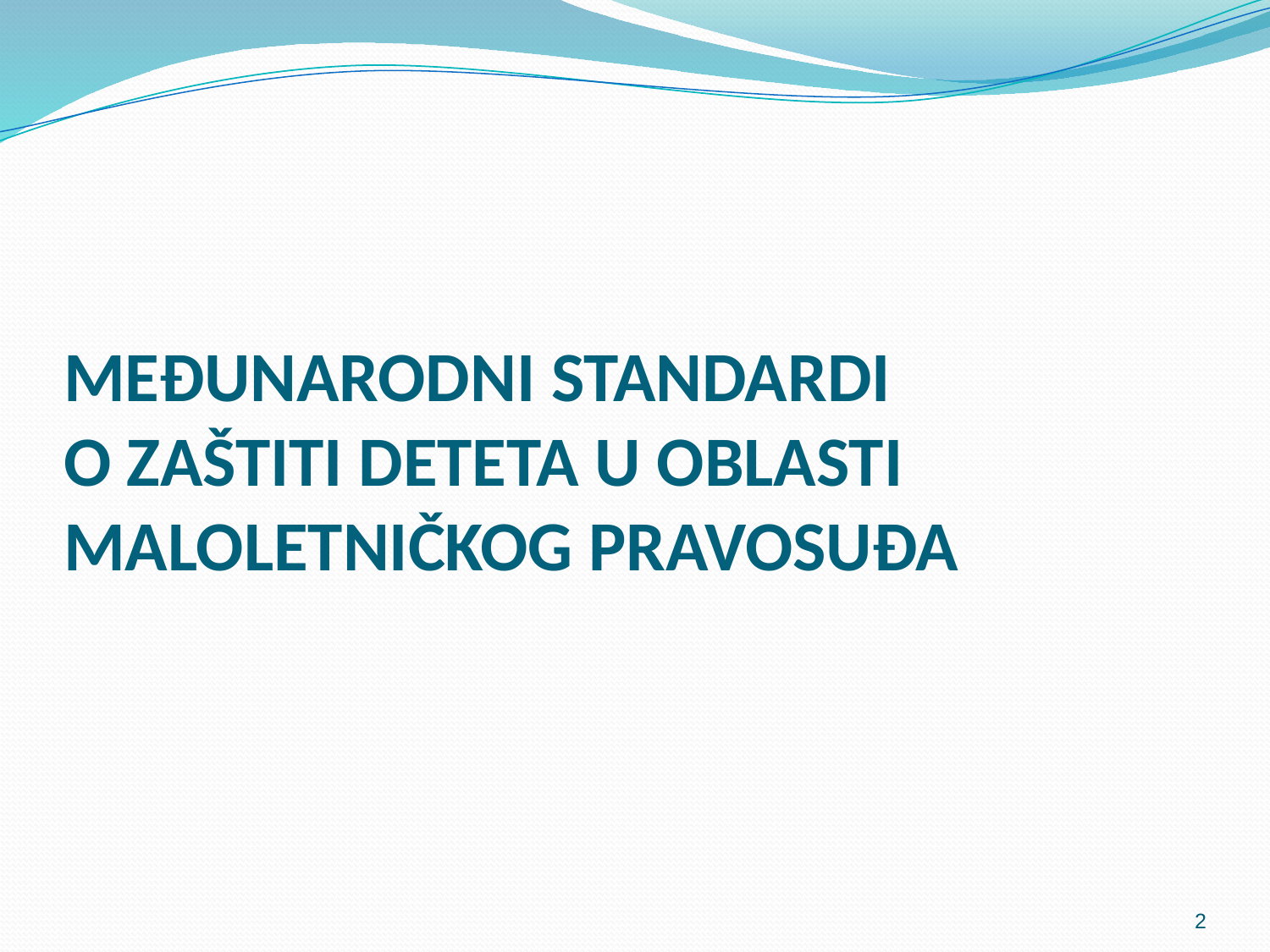

# MEĐUNARODNI STANDARDI O ZAŠTITI DETETA U OBLASTI MALOLETNIČKOG PRAVOSUĐA
2